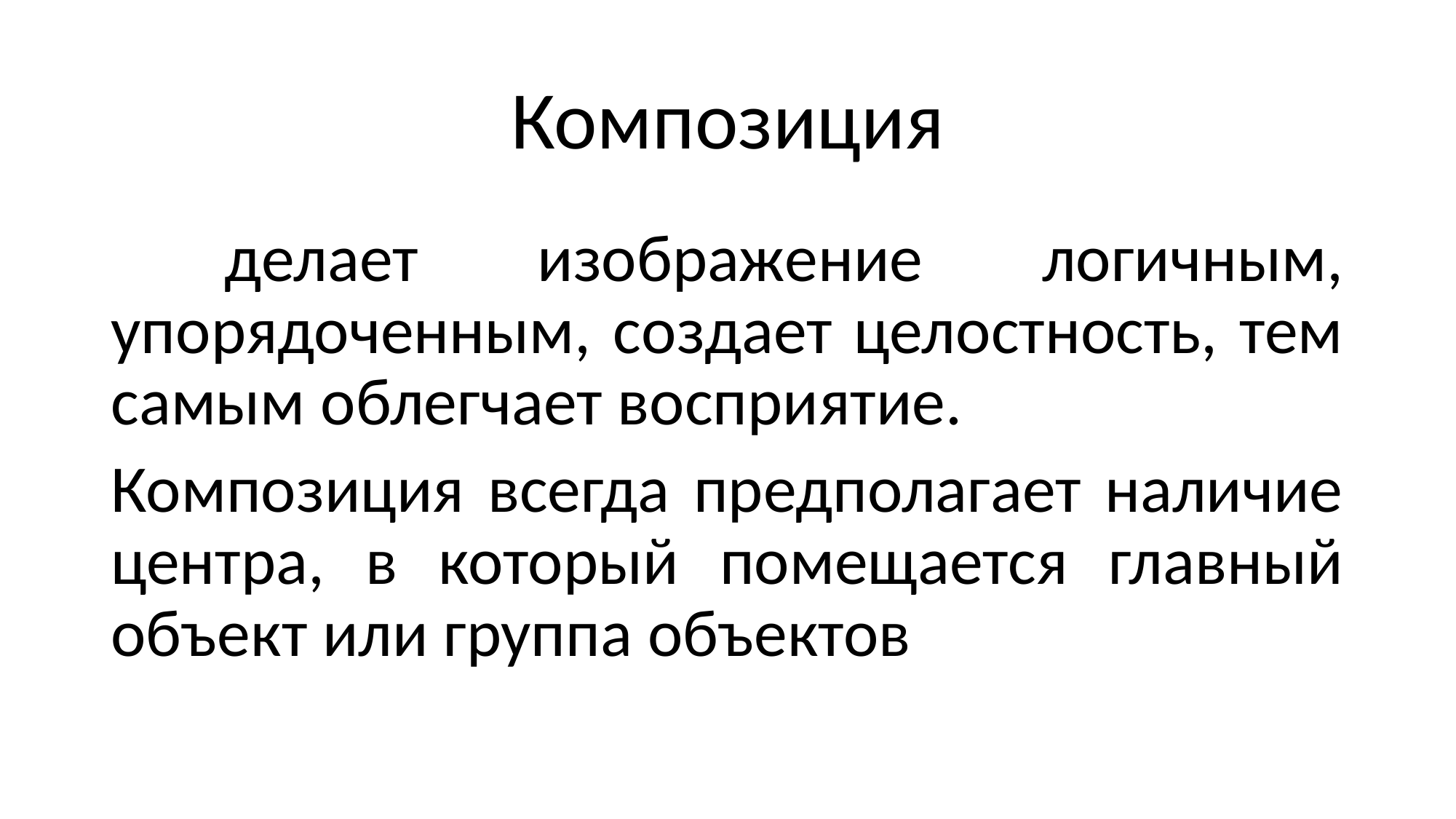

# Композиция
 делает изображение логичным, упорядоченным, создает целостность, тем самым облегчает восприятие.
Композиция всегда предполагает наличие центра, в который помещается главный объект или группа объектов